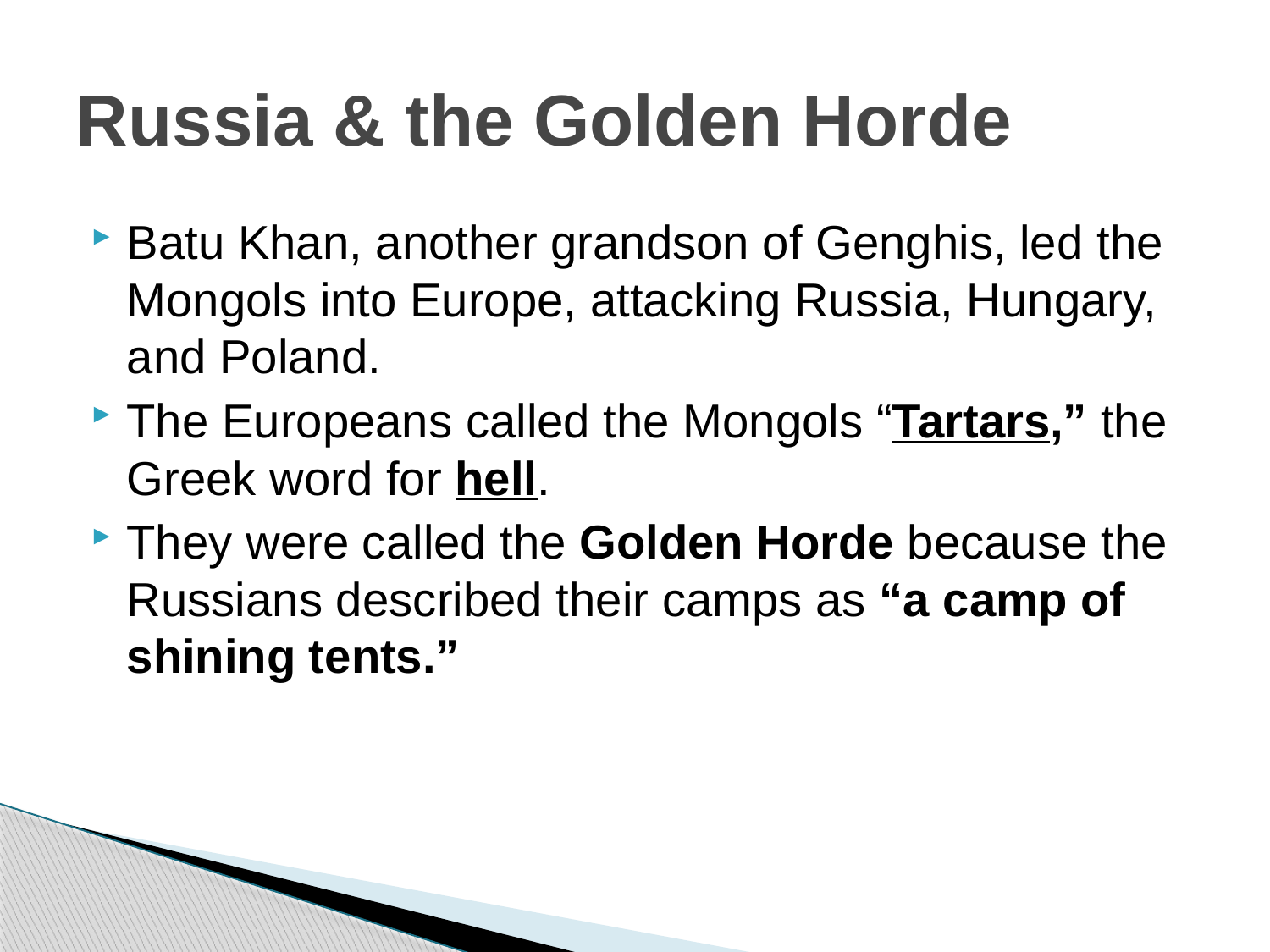

# Russia & the Golden Horde
Batu Khan, another grandson of Genghis, led the Mongols into Europe, attacking Russia, Hungary, and Poland.
The Europeans called the Mongols “Tartars,” the Greek word for hell.
They were called the Golden Horde because the Russians described their camps as “a camp of shining tents.”